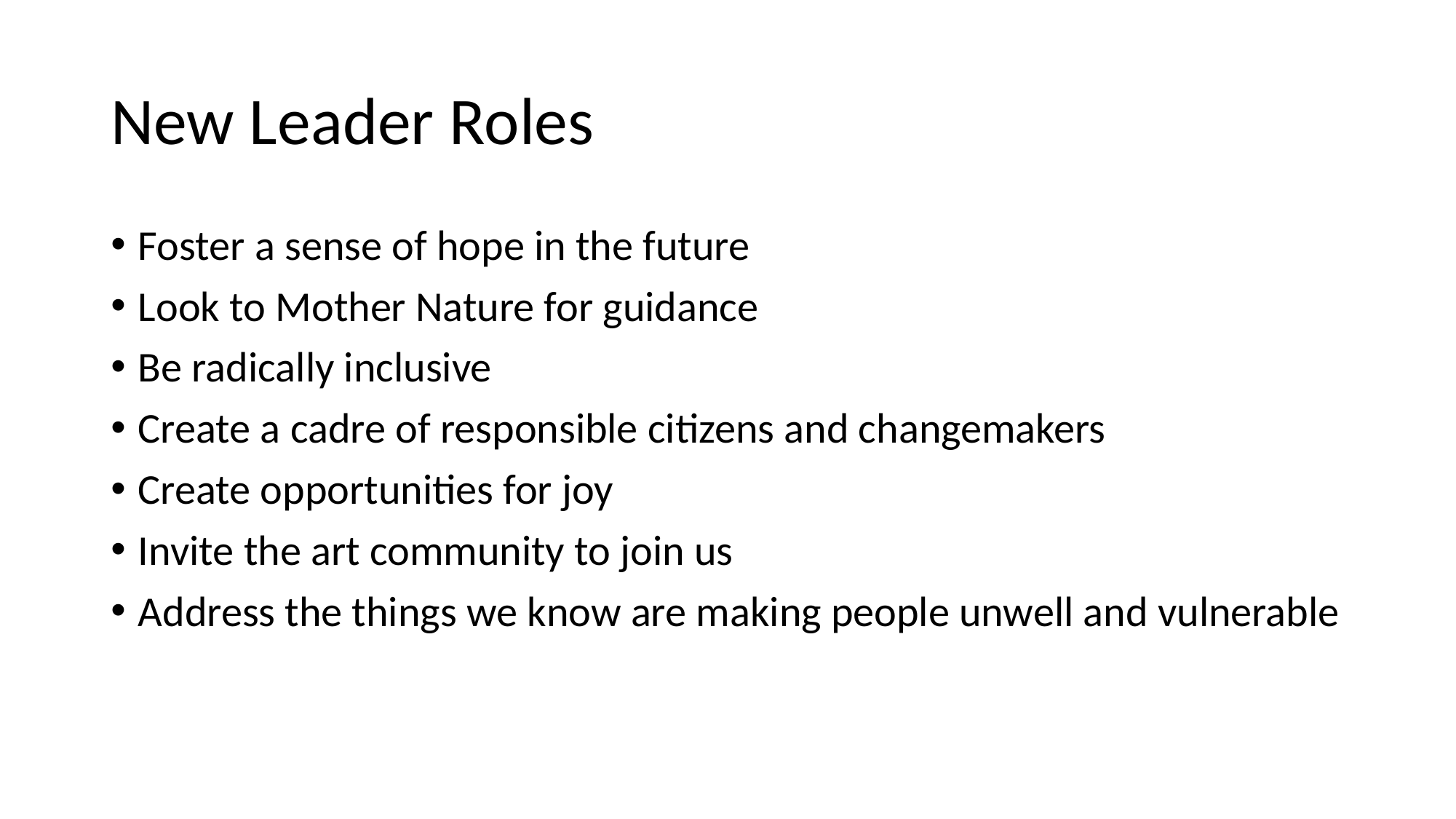

# New Leader Roles
Foster a sense of hope in the future
Look to Mother Nature for guidance
Be radically inclusive
Create a cadre of responsible citizens and changemakers
Create opportunities for joy
Invite the art community to join us
Address the things we know are making people unwell and vulnerable